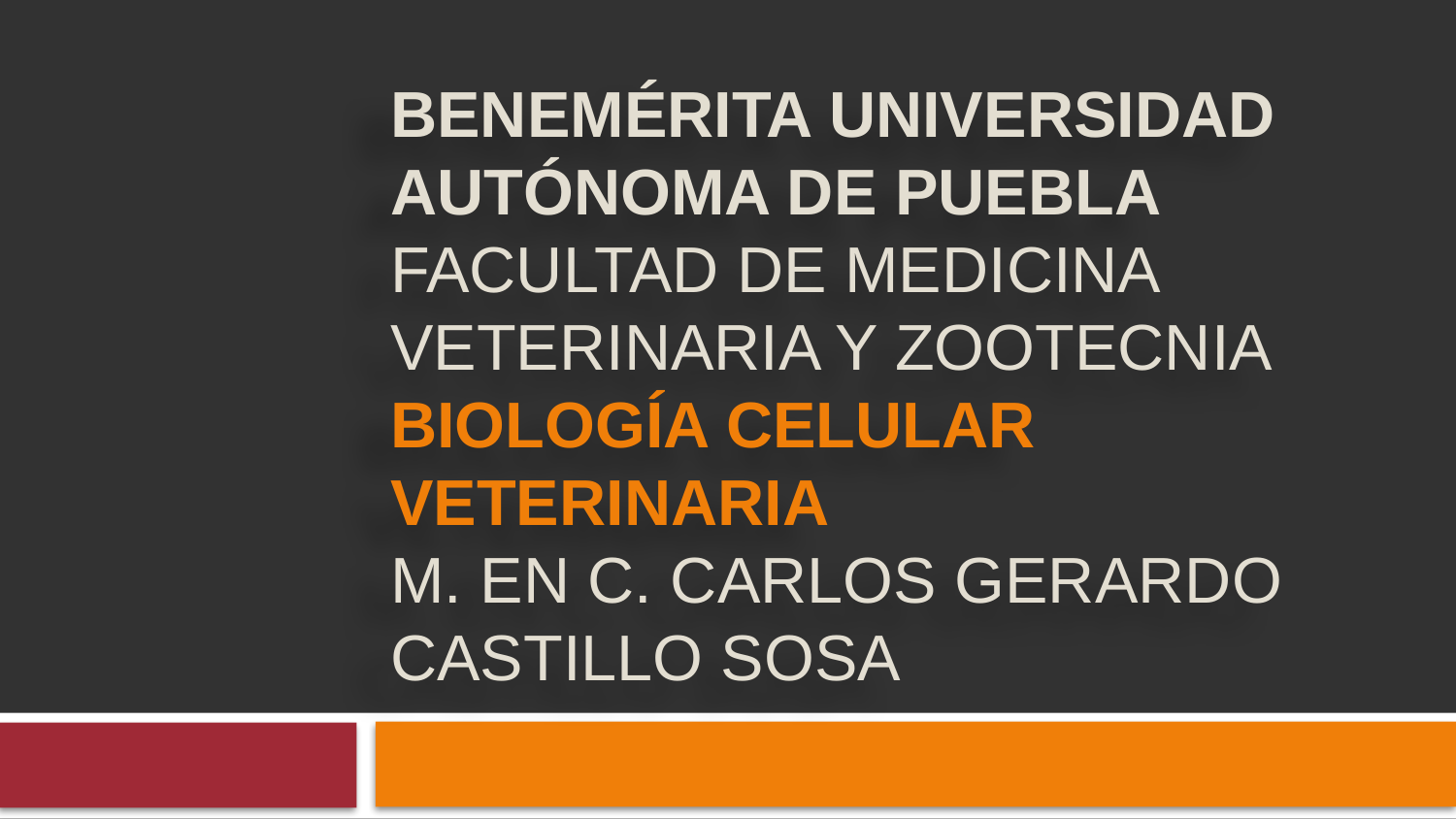

# Benemérita universidad autónoma de puebla facultad de medicina veterinaria y zootecnia Biología celular veterinaria m. en c. Carlos Gerardo castillo sosa